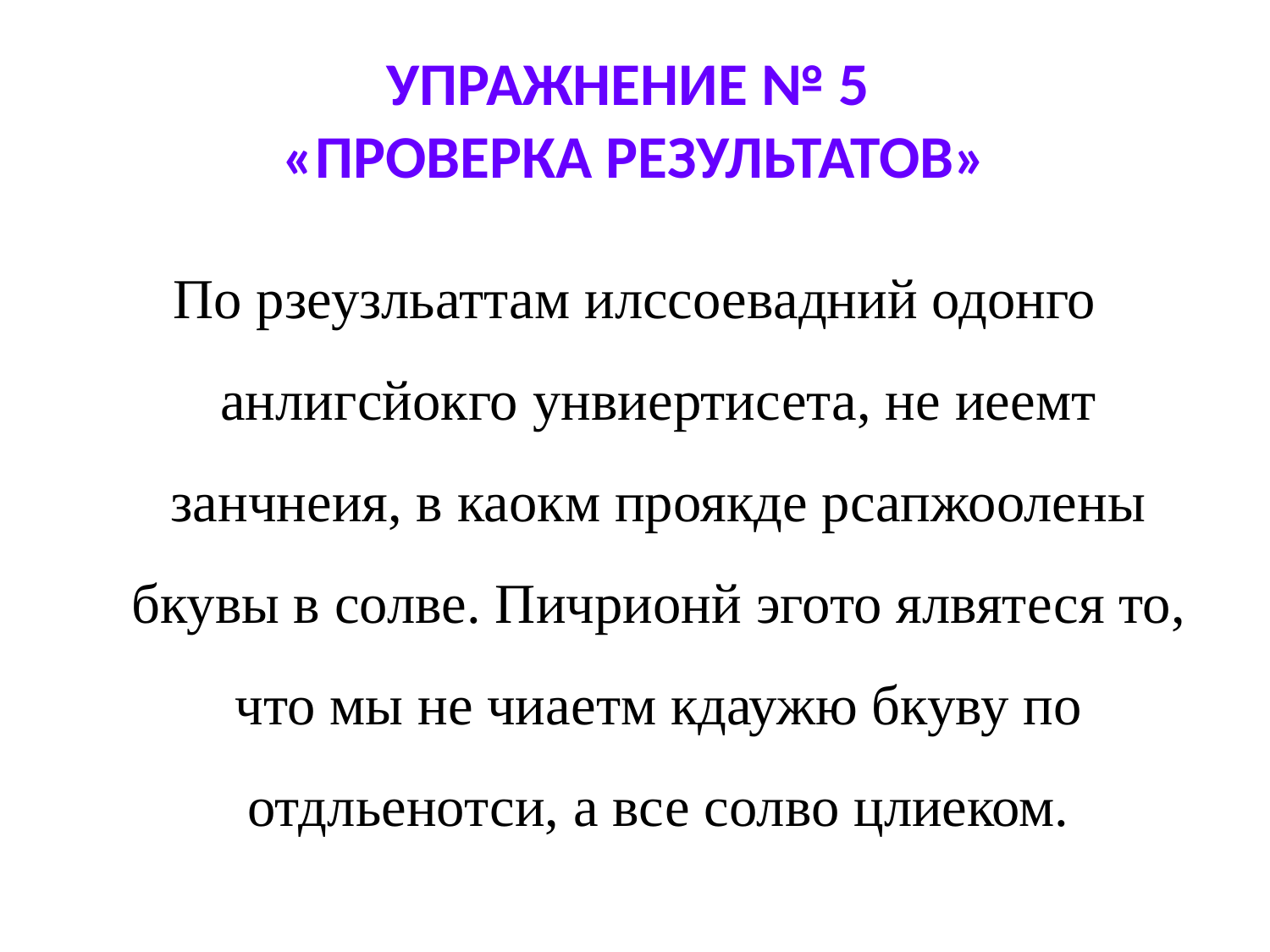

# УПРАЖНЕНИЕ № 5 «ПРОВЕРКА РЕЗУЛЬТАТОВ»
По рзеузльаттам илссоевадний одонго анлигсйокго унвиертисета, не иеемт занчнеия, в каокм проякде рсапжоолены бкувы в солве. Пичрионй эгото ялвятеся то, что мы не чиаетм кдаужю бкуву по отдльенотси, а все солво цлиеком.